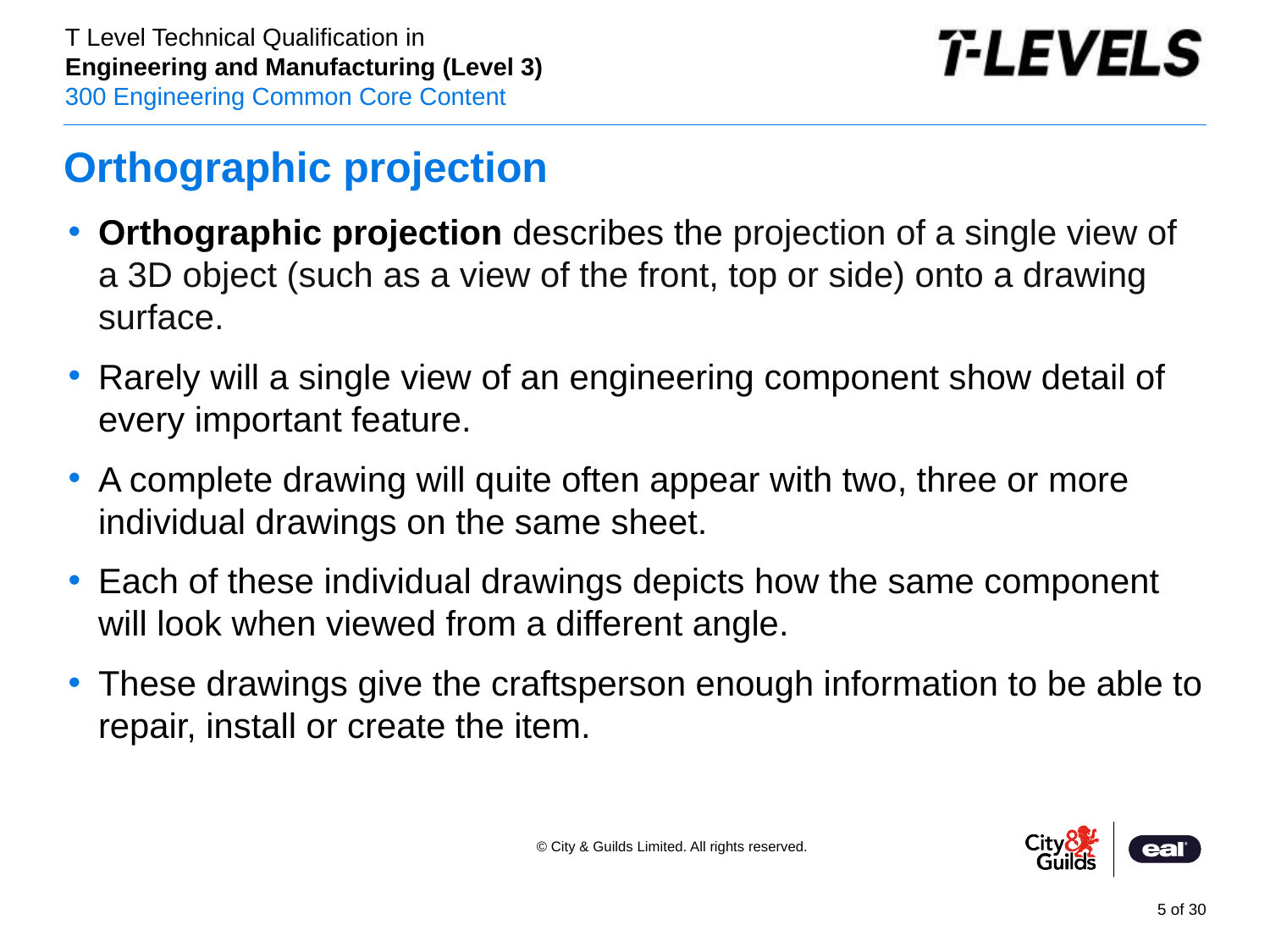

# Orthographic projection
Orthographic projection describes the projection of a single view of a 3D object (such as a view of the front, top or side) onto a drawing surface.
Rarely will a single view of an engineering component show detail of every important feature.
A complete drawing will quite often appear with two, three or more individual drawings on the same sheet.
Each of these individual drawings depicts how the same component will look when viewed from a different angle.
These drawings give the craftsperson enough information to be able to repair, install or create the item.